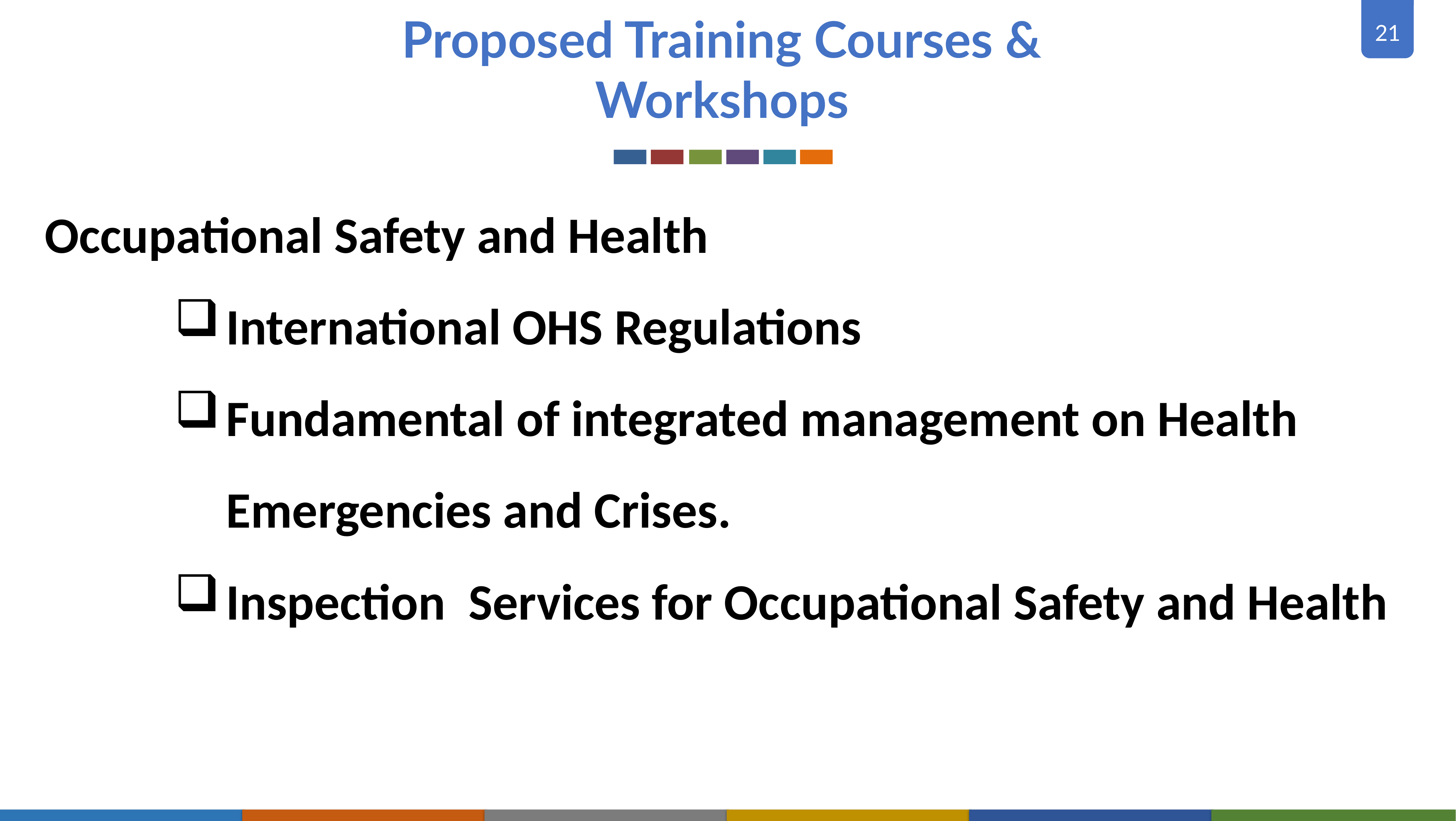

Proposed Training Courses & Workshops

Occupational Safety and Health
International OHS Regulations
Fundamental of integrated management on Health Emergencies and Crises.
Inspection  Services for Occupational Safety and Health